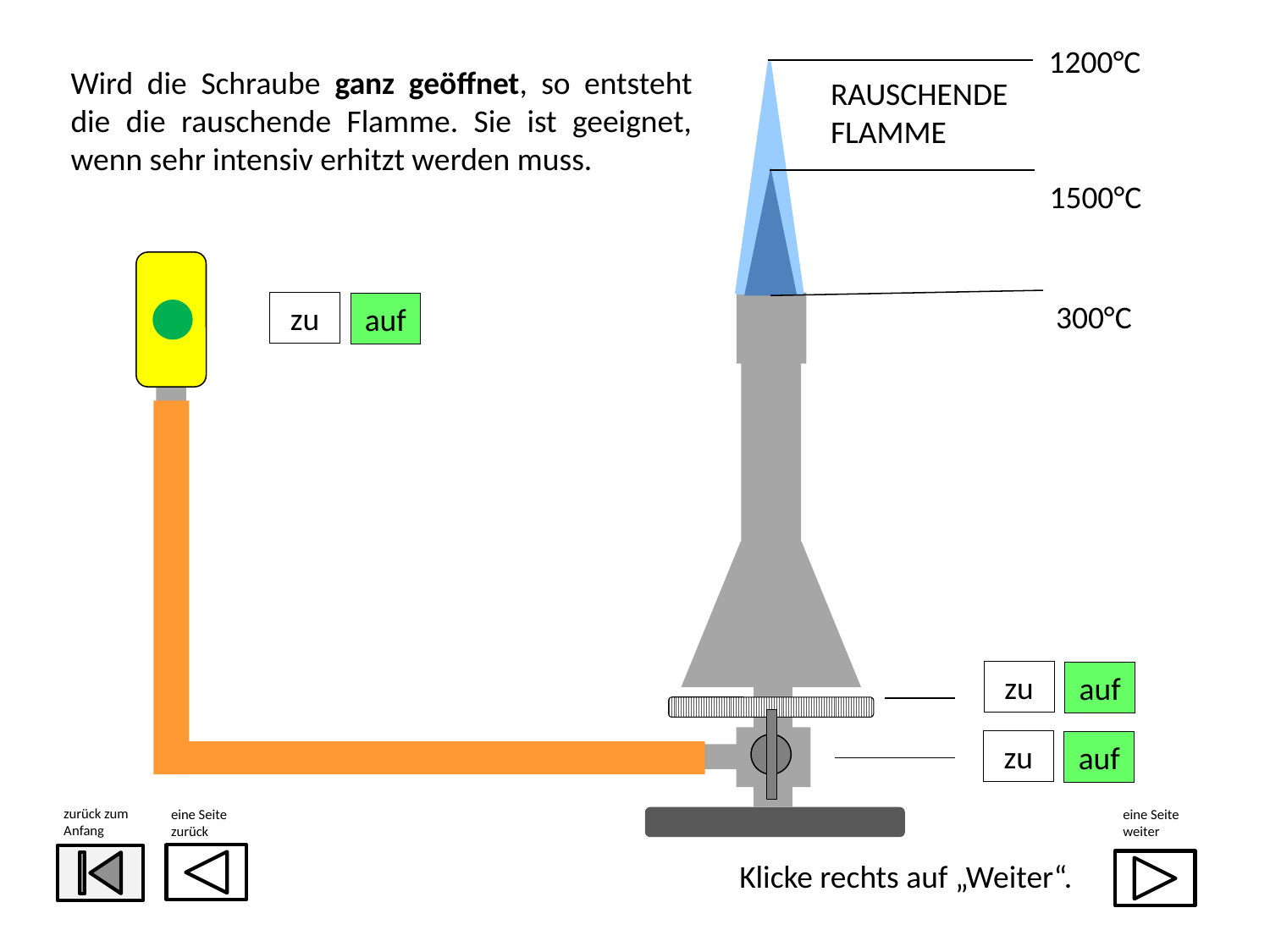

1200°C
Wird die Schraube ganz geöffnet, so entsteht die die rauschende Flamme. Sie ist geeignet, wenn sehr intensiv erhitzt werden muss.

RAUSCHENDE
FLAMME

1500°C

300°C
zu

auf

zu
auf

zu
auf

zurück zum
Anfang
eine Seite
zurück
eine Seite
weiter

Klicke rechts auf „Weiter“.